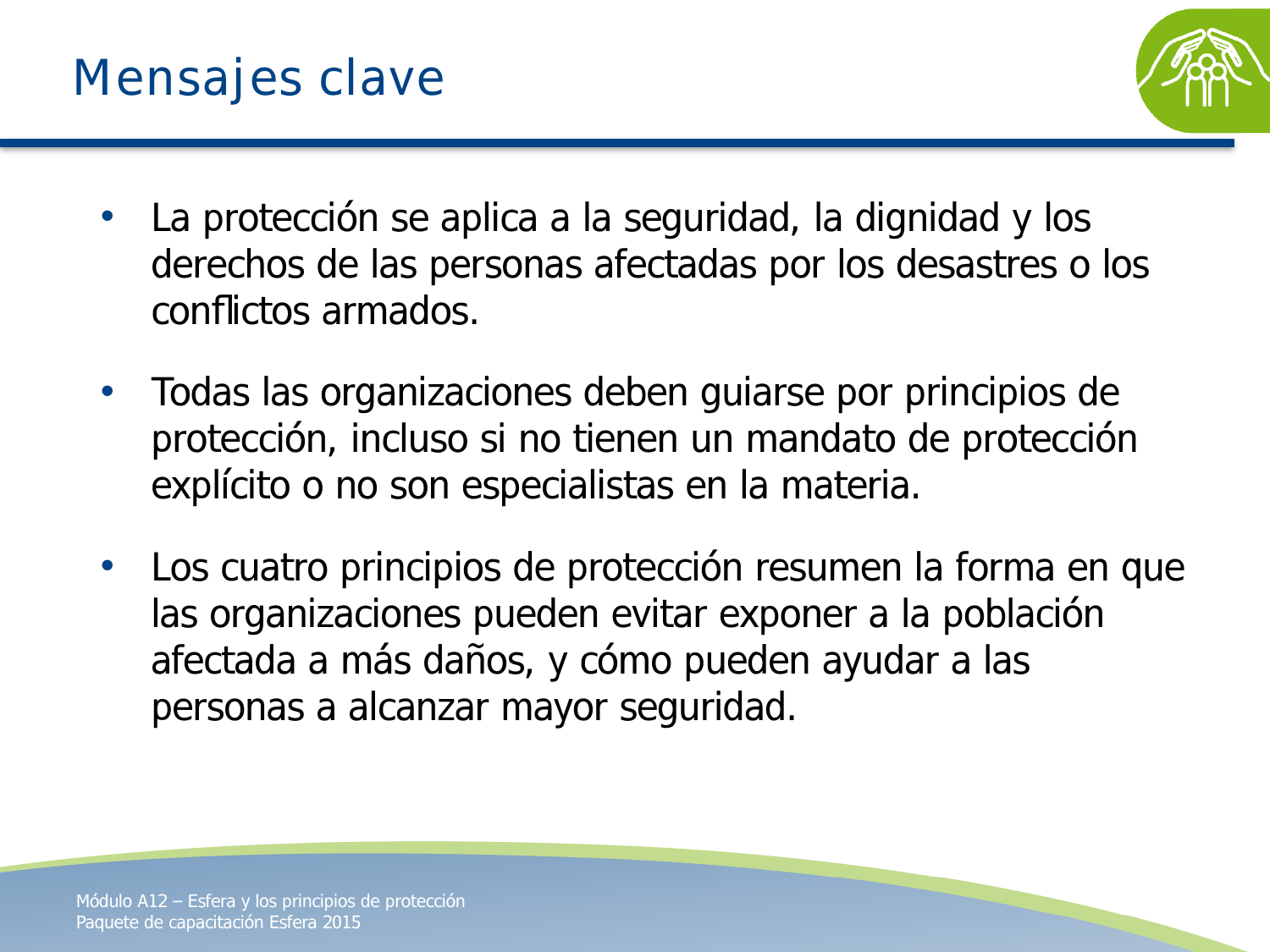

# Mensajes clave
La protección se aplica a la seguridad, la dignidad y los derechos de las personas afectadas por los desastres o los conflictos armados.
Todas las organizaciones deben guiarse por principios de protección, incluso si no tienen un mandato de protección explícito o no son especialistas en la materia.
Los cuatro principios de protección resumen la forma en que las organizaciones pueden evitar exponer a la población afectada a más daños, y cómo pueden ayudar a las personas a alcanzar mayor seguridad.
Módulo A12 – Esfera y los principios de protección
Paquete de capacitación Esfera 2015